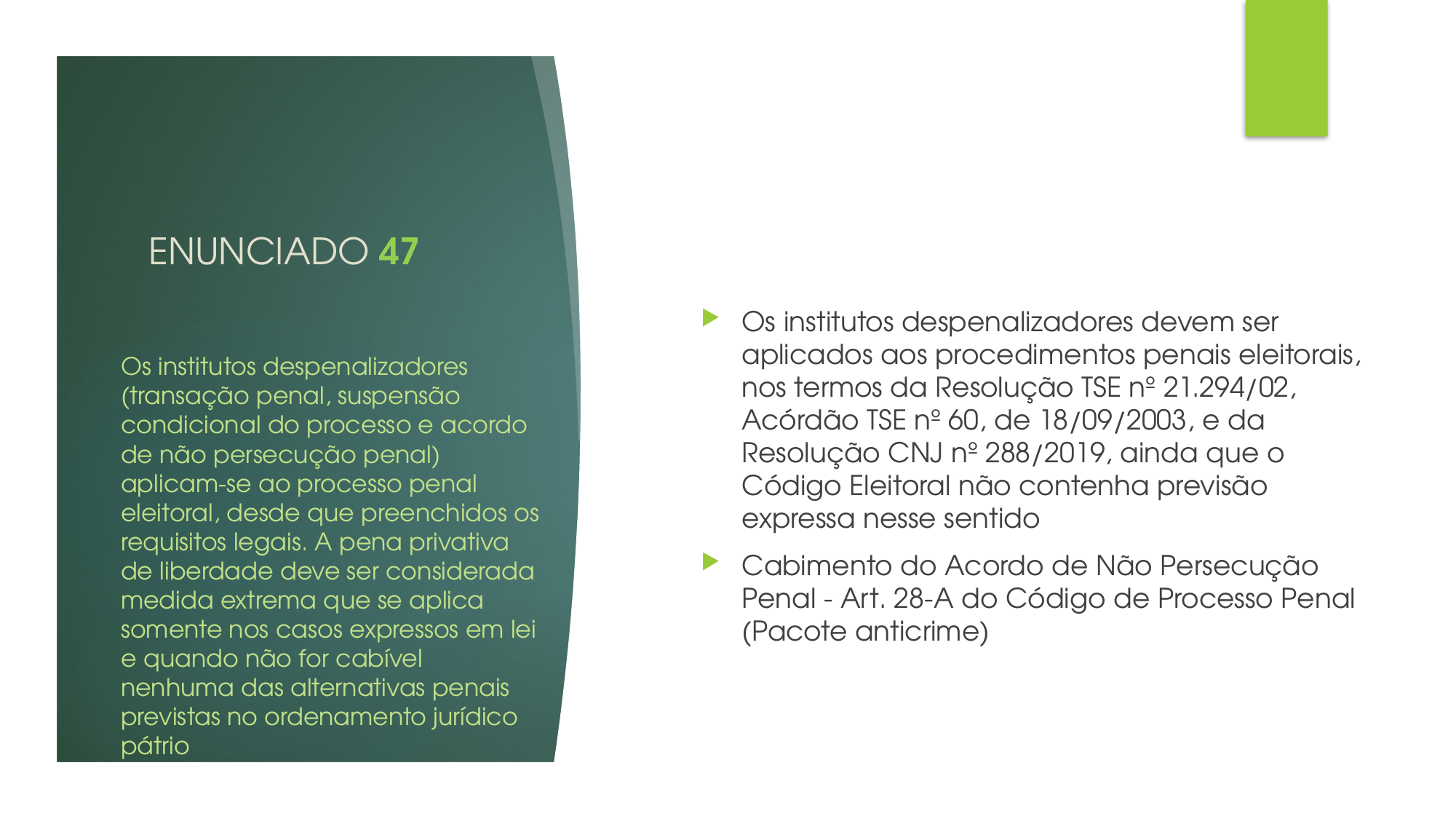

# ENUNCIADO 47
Os institutos despenalizadores devem ser aplicados aos procedimentos penais eleitorais, nos termos da Resolução TSE nº 21.294/02, Acórdão TSE nº 60, de 18/09/2003, e da Resolução CNJ nº 288/2019, ainda que o Código Eleitoral não contenha previsão expressa nesse sentido
Cabimento do Acordo de Não Persecução Penal - Art. 28-A do Código de Processo Penal (Pacote anticrime)
Os institutos despenalizadores (transação penal, suspensão condicional do processo e acordo de não persecução penal) aplicam-se ao processo penal eleitoral, desde que preenchidos os requisitos legais. A pena privativa de liberdade deve ser considerada medida extrema que se aplica somente nos casos expressos em lei e quando não for cabível nenhuma das alternativas penais previstas no ordenamento jurídico pátrio